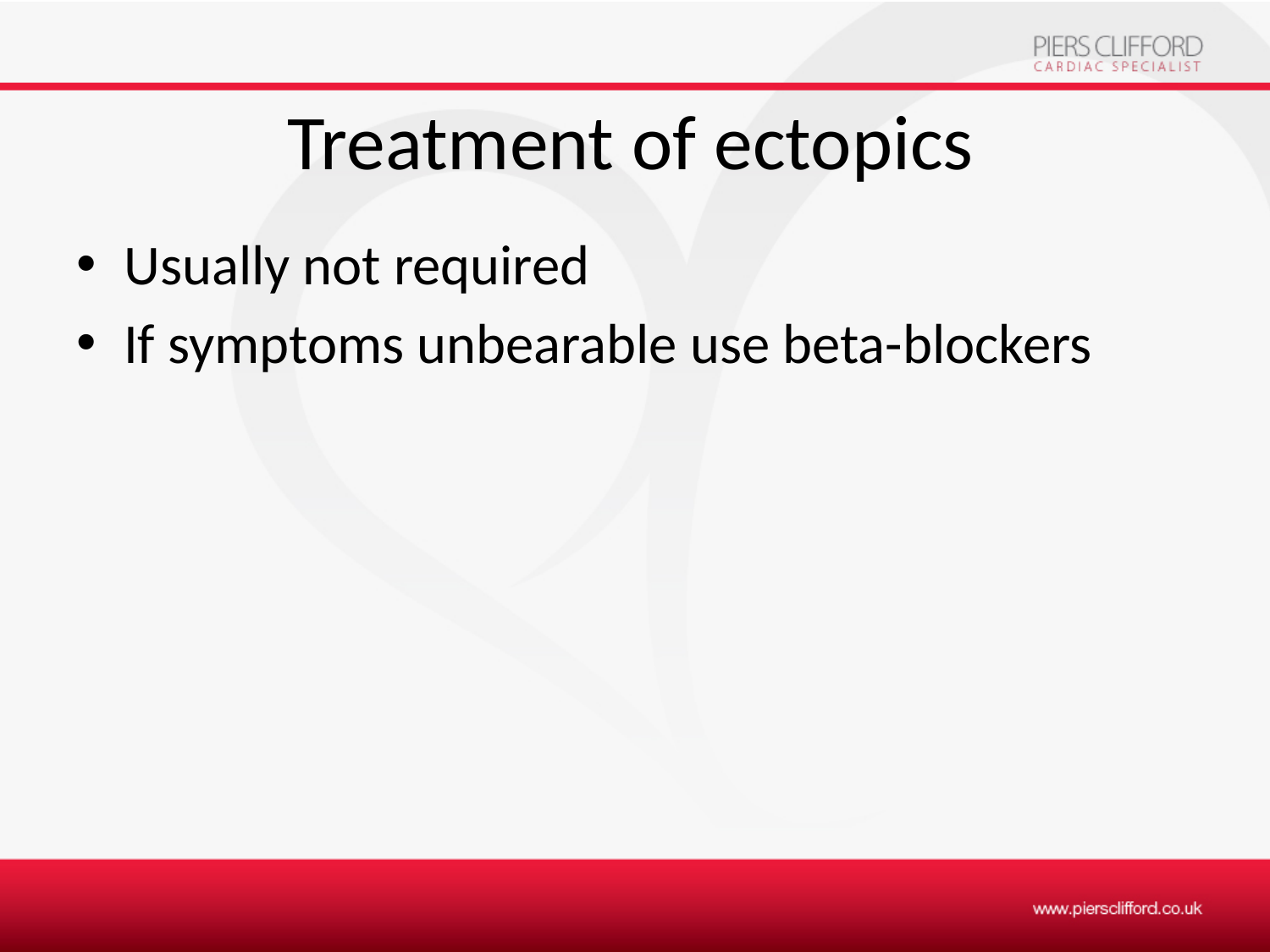

# Treatment of ectopics
Usually not required
If symptoms unbearable use beta-blockers